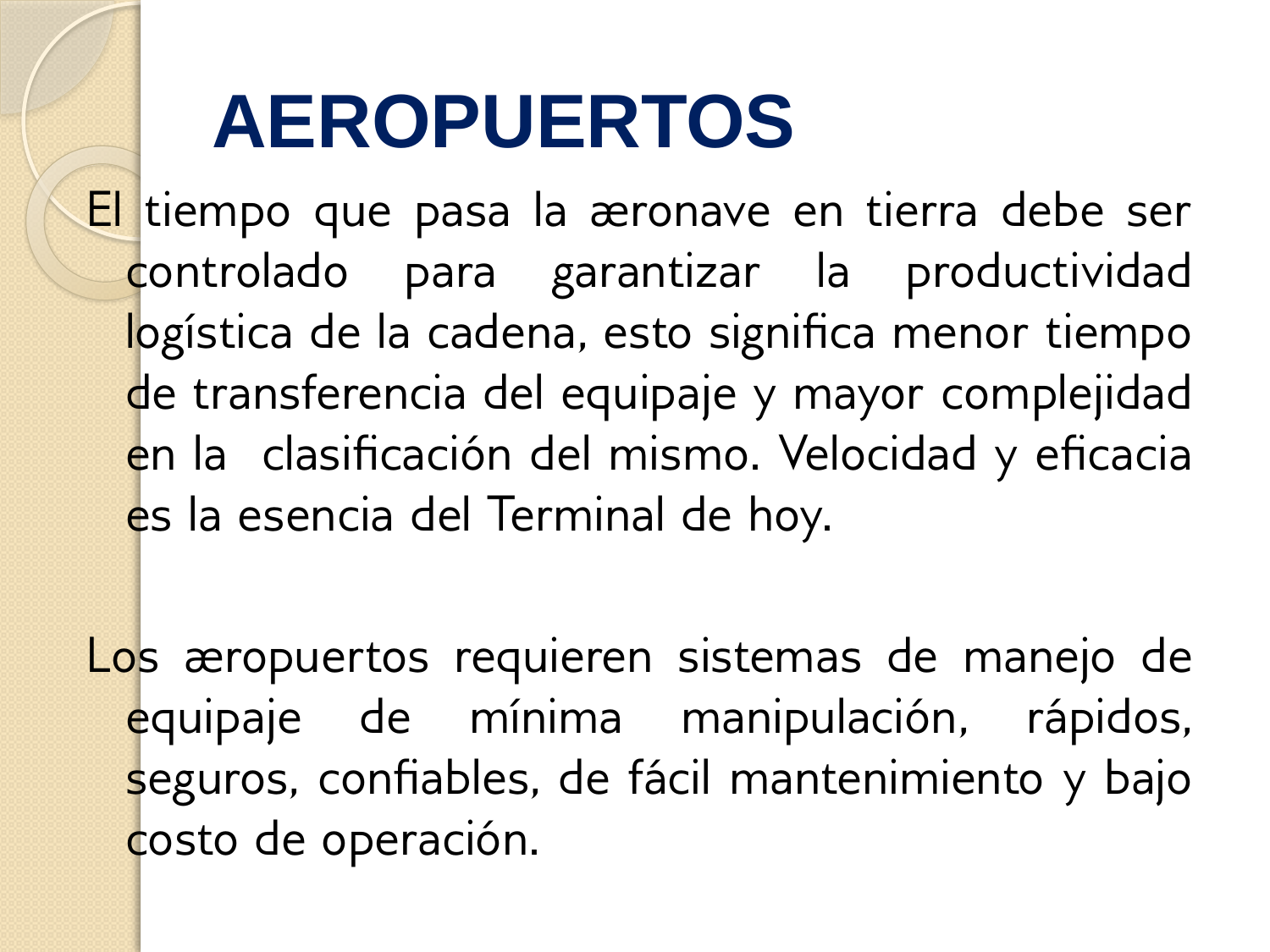

# AEROPUERTOS
El tiempo que pasa la aeronave en tierra debe ser controlado para garantizar la productividad logística de la cadena, esto significa menor tiempo de transferencia del equipaje y mayor complejidad en la  clasificación del mismo. Velocidad y eficacia es la esencia del Terminal de hoy.

Los aeropuertos requieren sistemas de manejo de equipaje de mínima manipulación, rápidos, seguros, confiables, de fácil mantenimiento y bajo costo de operación.